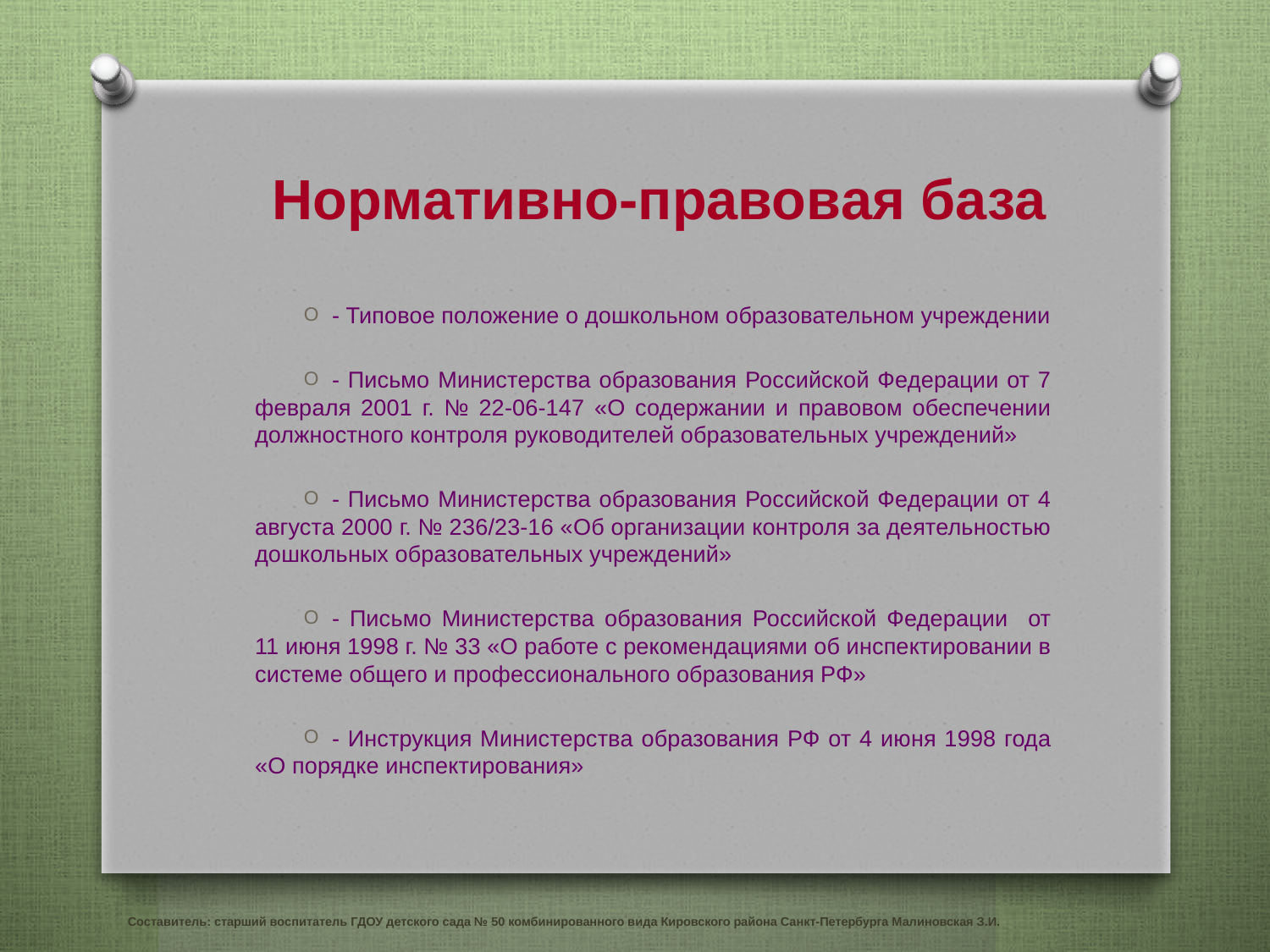

# Нормативно-правовая база
- Типовое положение о дошкольном образовательном учреждении

- Письмо Министерства образования Российской Федерации от 7 февраля 2001 г. № 22-06-147 «О содержании и правовом обеспечении должностного контроля руководителей образовательных учреждений»

- Письмо Министерства образования Российской Федерации от 4 августа 2000 г. № 236/23-16 «Об организации контроля за деятельностью дошкольных образовательных учреждений»

- Письмо Министерства образования Российской Федерации  от 11 июня 1998 г. № 33 «О работе с рекомендациями об инспектировании в системе общего и профессионального образования РФ»

- Инструкция Министерства образования РФ от 4 июня 1998 года «О порядке инспектирования»
Составитель: старший воспитатель ГДОУ детского сада № 50 комбинированного вида Кировского района Санкт-Петербурга Малиновская З.И.